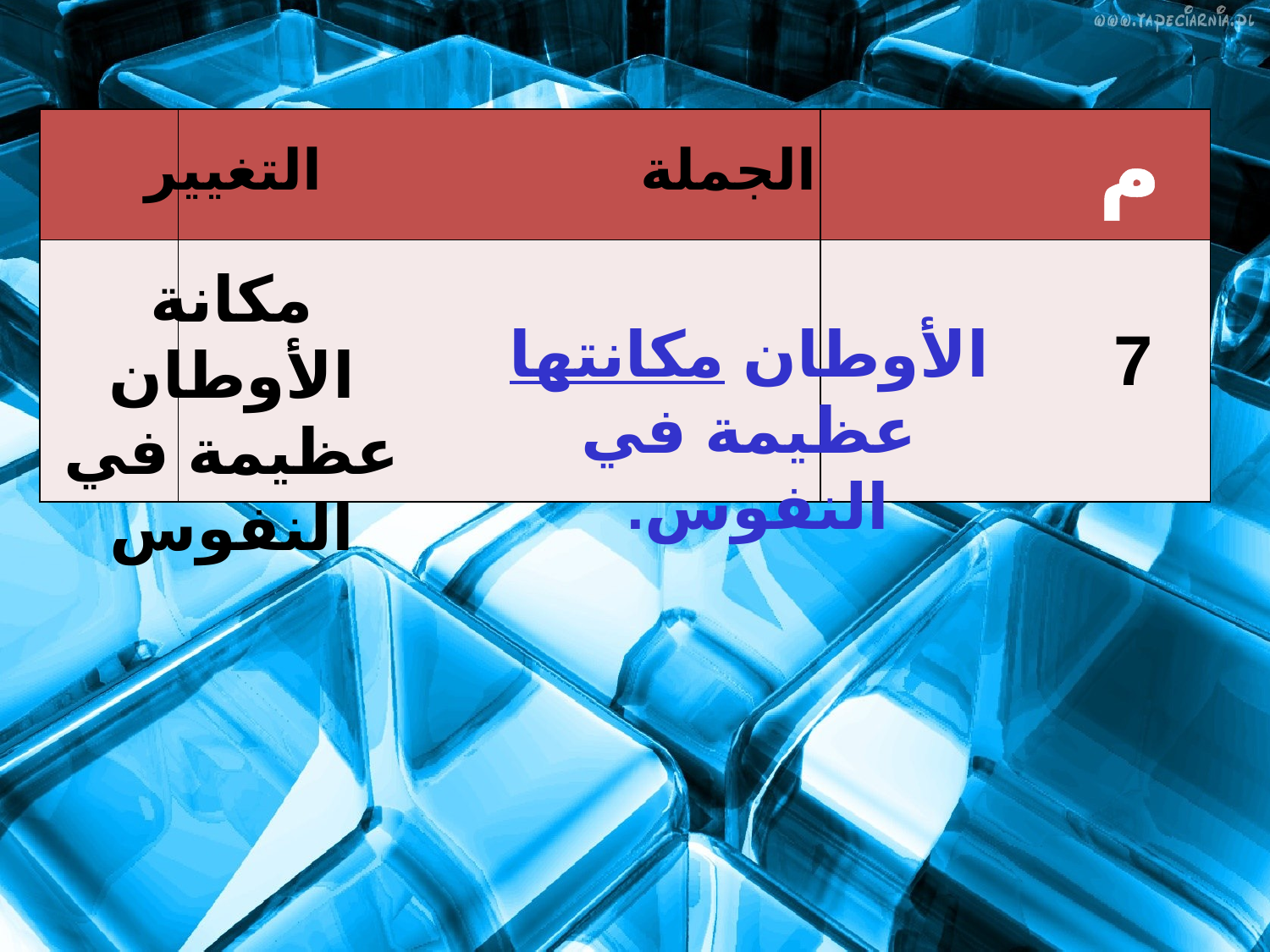

|  |  |  |
| --- | --- | --- |
|  |  |  |
م
التغيير
الجملة
مكانة الأوطان عظيمة في النفوس
الأوطان مكانتها عظيمة في النفوس.
7